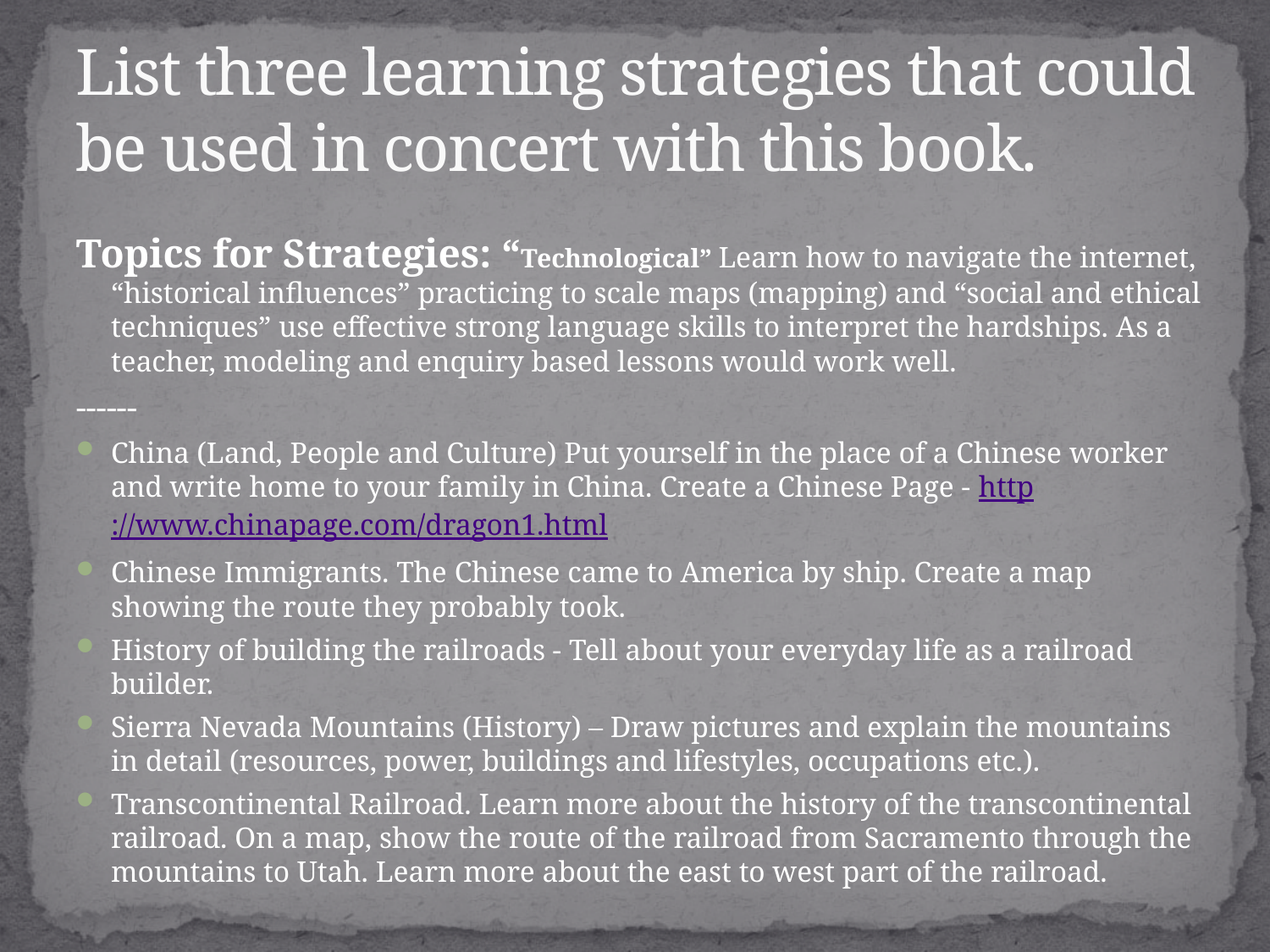

# List three learning strategies that could be used in concert with this book.
Topics for Strategies: “Technological” Learn how to navigate the internet, “historical influences” practicing to scale maps (mapping) and “social and ethical techniques” use effective strong language skills to interpret the hardships. As a teacher, modeling and enquiry based lessons would work well.
------
China (Land, People and Culture) Put yourself in the place of a Chinese worker and write home to your family in China. Create a Chinese Page - http://www.chinapage.com/dragon1.html
Chinese Immigrants. The Chinese came to America by ship. Create a map showing the route they probably took.
History of building the railroads - Tell about your everyday life as a railroad builder.
Sierra Nevada Mountains (History) – Draw pictures and explain the mountains in detail (resources, power, buildings and lifestyles, occupations etc.).
Transcontinental Railroad. Learn more about the history of the transcontinental railroad. On a map, show the route of the railroad from Sacramento through the mountains to Utah. Learn more about the east to west part of the railroad.